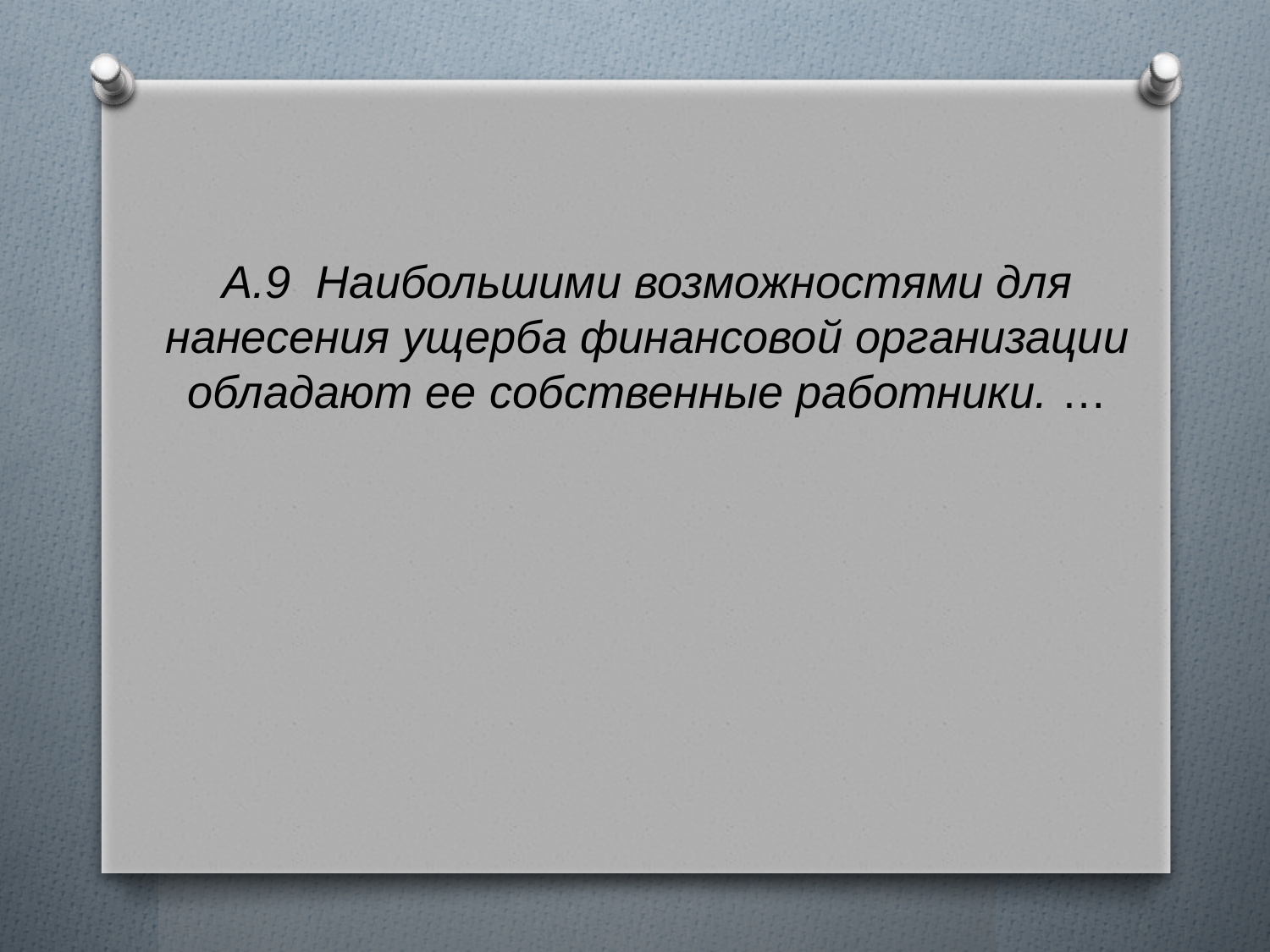

А.9  Наибольшими возможностями для нанесения ущерба финансовой организации обладают ее собственные работники. …